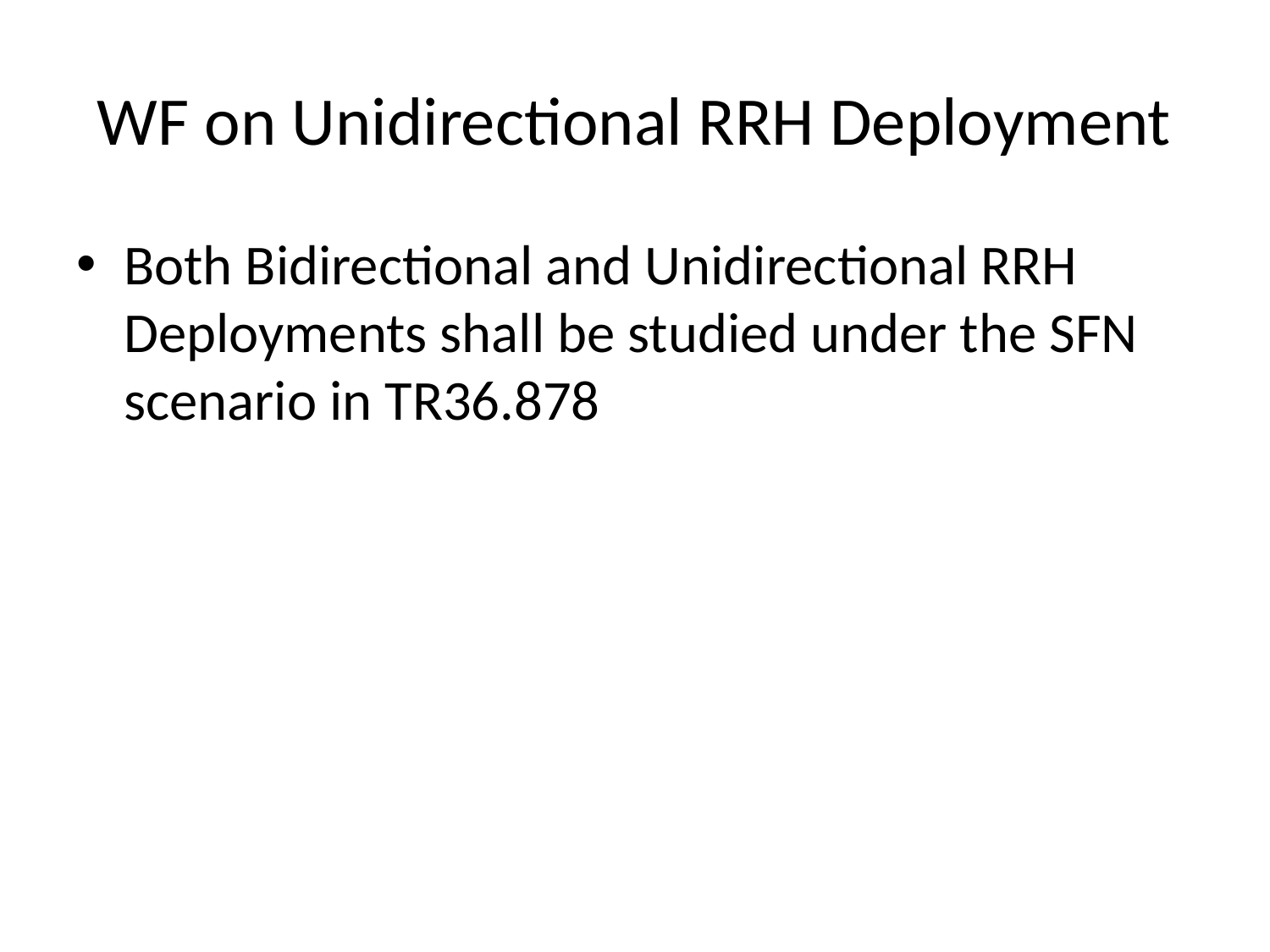

# WF on Unidirectional RRH Deployment
Both Bidirectional and Unidirectional RRH Deployments shall be studied under the SFN scenario in TR36.878